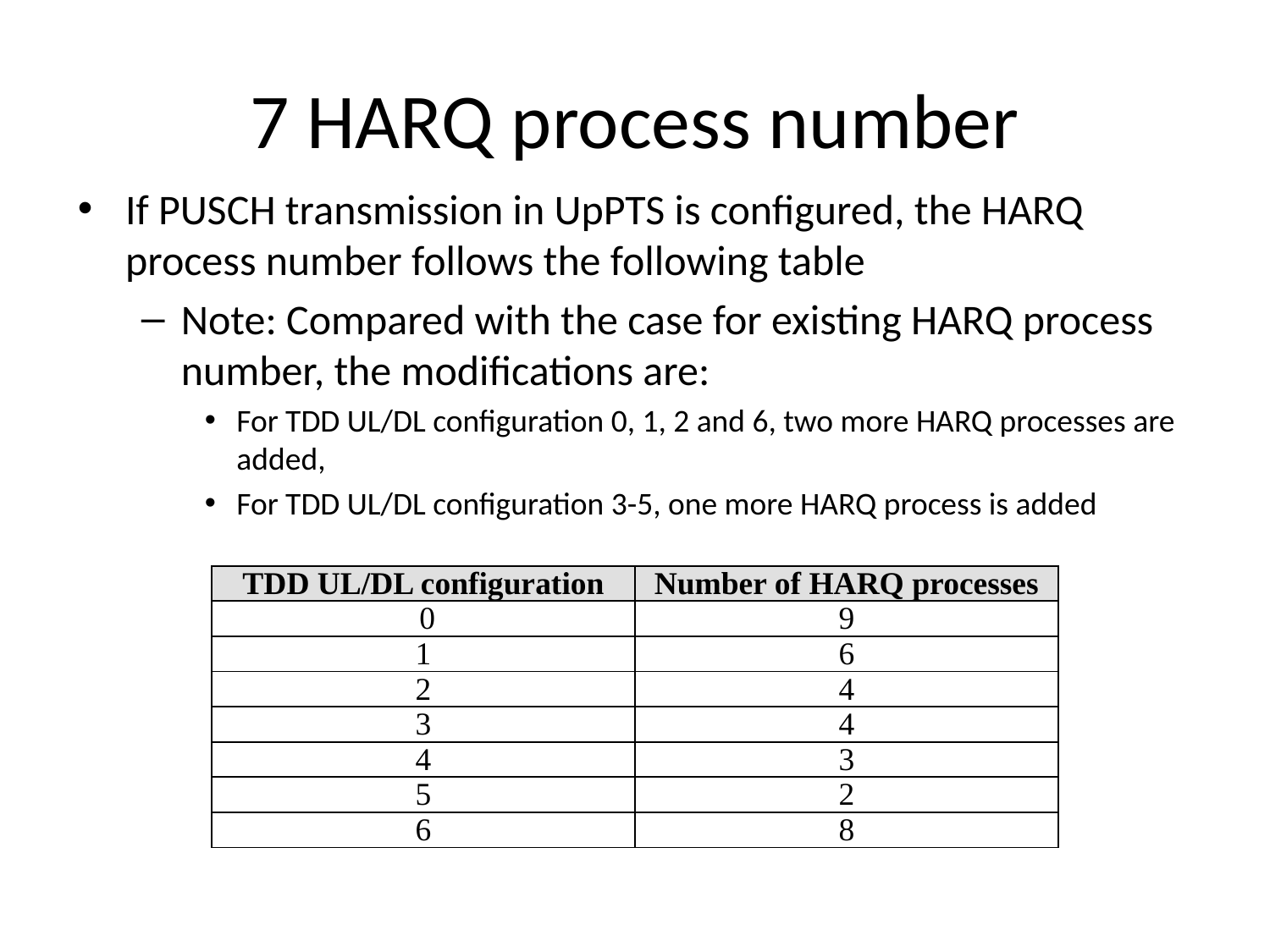

# 7 HARQ process number
If PUSCH transmission in UpPTS is configured, the HARQ process number follows the following table
Note: Compared with the case for existing HARQ process number, the modifications are:
For TDD UL/DL configuration 0, 1, 2 and 6, two more HARQ processes are added,
For TDD UL/DL configuration 3-5, one more HARQ process is added
| TDD UL/DL configuration | Number of HARQ processes |
| --- | --- |
| 0 | 9 |
| 1 | 6 |
| 2 | 4 |
| 3 | 4 |
| 4 | 3 |
| 5 | 2 |
| 6 | 8 |